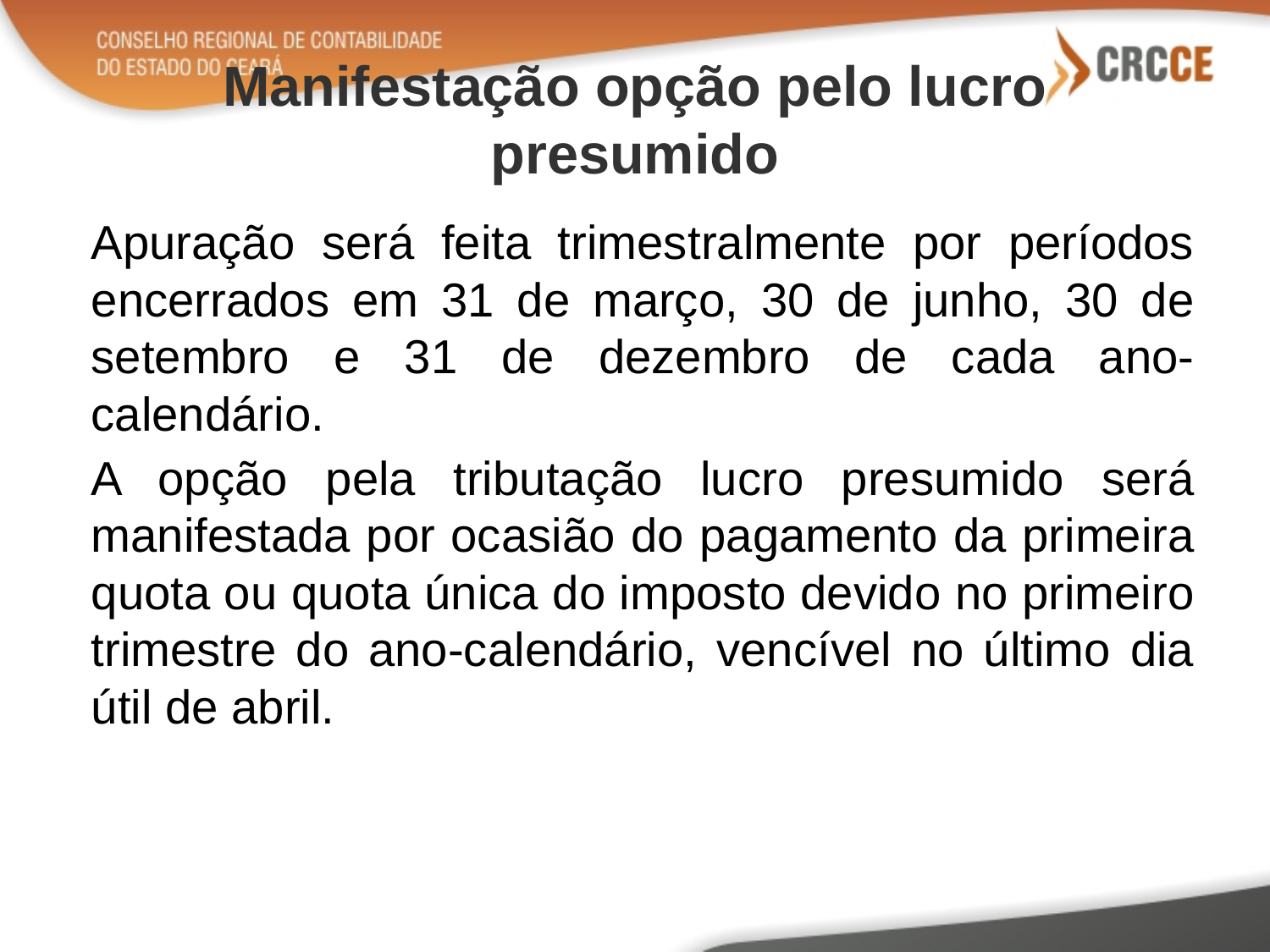

# Manifestação opção pelo lucro presumido
Apuração será feita trimestralmente por períodos encerrados em 31 de março, 30 de junho, 30 de setembro e 31 de dezembro de cada ano-calendário.
A opção pela tributação lucro presumido será manifestada por ocasião do pagamento da primeira quota ou quota única do imposto devido no primeiro trimestre do ano-calendário, vencível no último dia útil de abril.